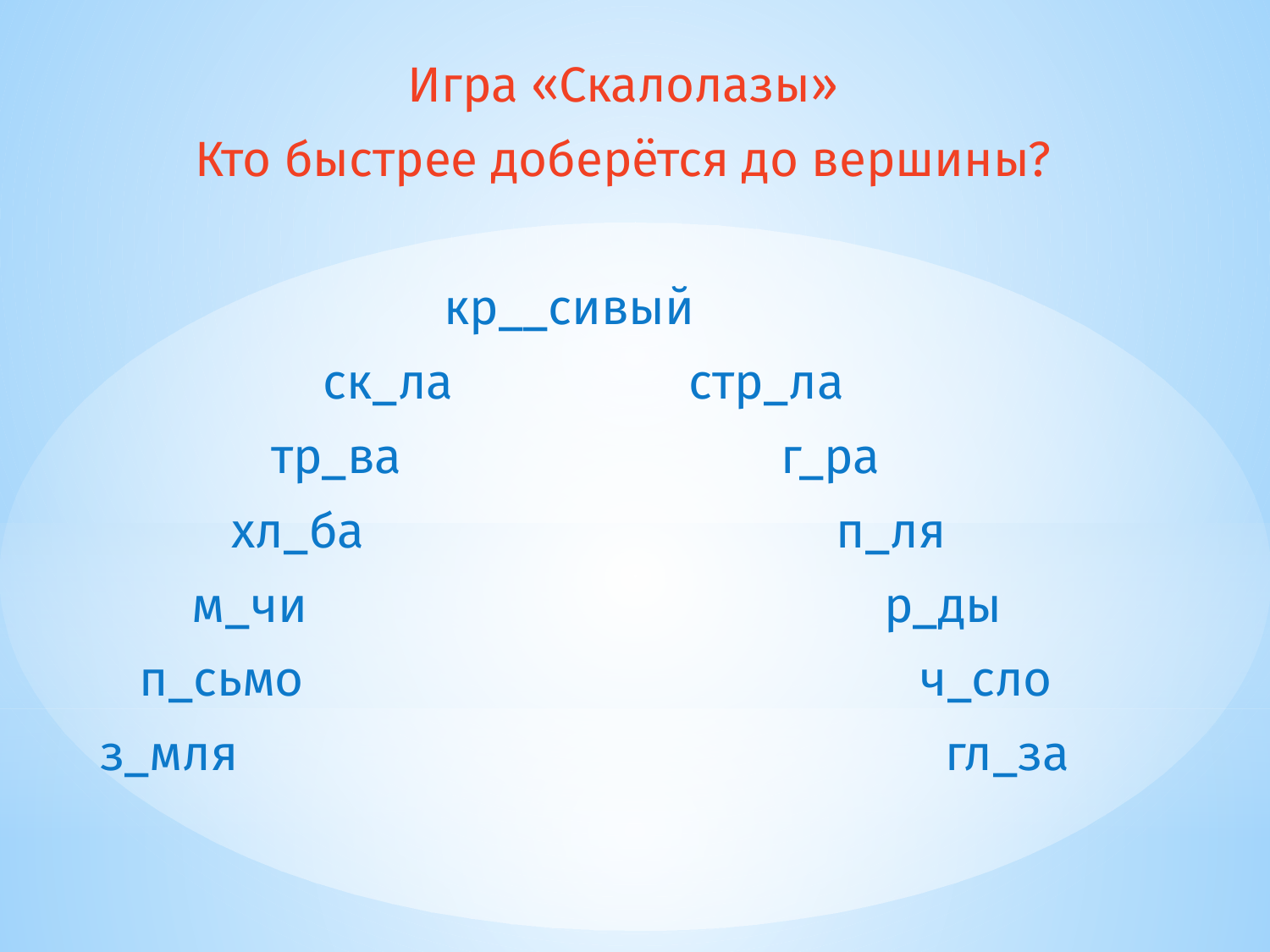

Игра «Скалолазы»
Кто быстрее доберётся до вершины?

                                 кр__сивый
                   ск_ла                  стр_ла
               тр_ва                             г_ра
            хл_ба                                    п_ля
         м_чи                                            р_ды
     п_сьмо                                               ч_сло
  з_мля                                                      гл_за